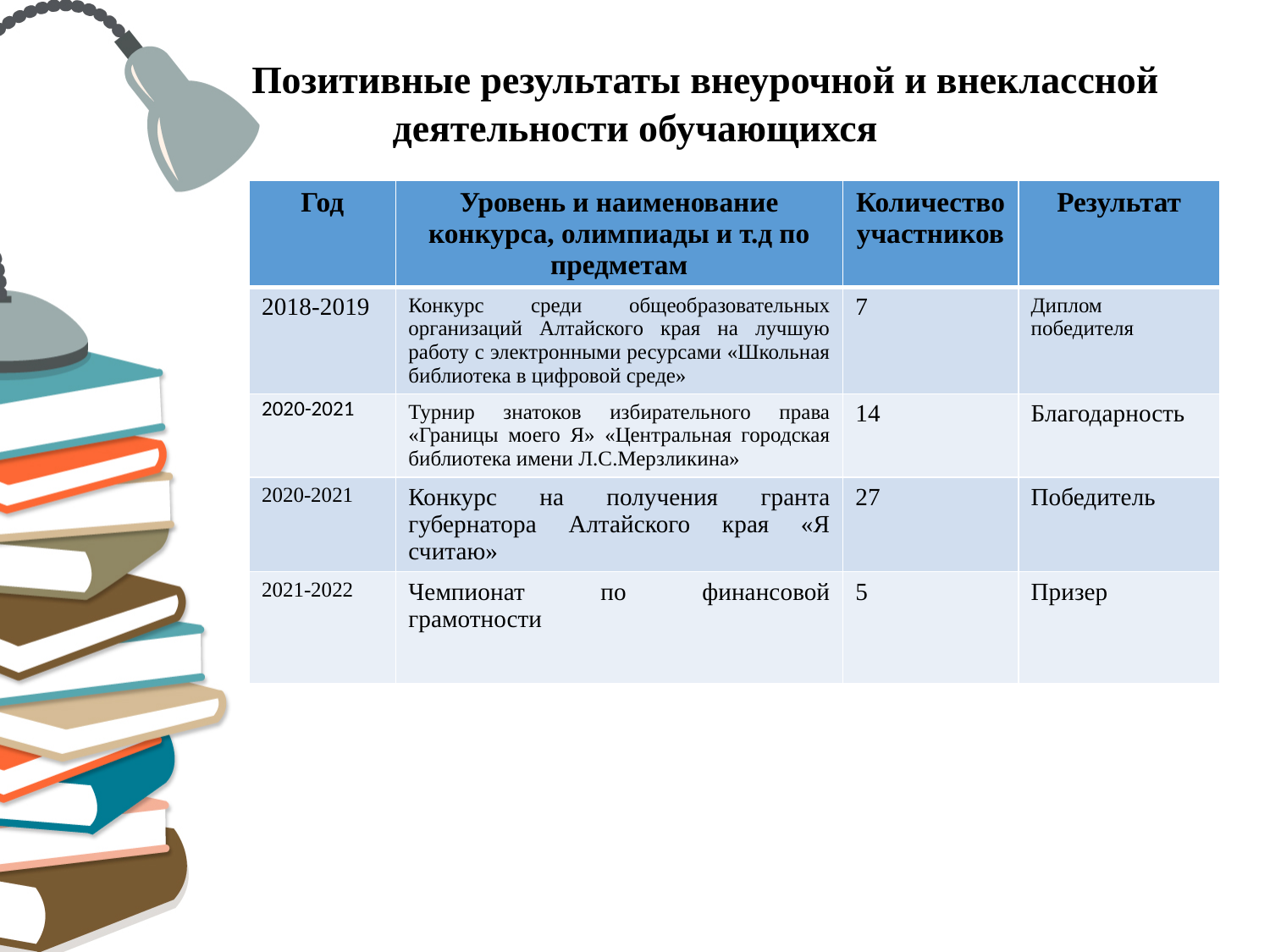

# Позитивные результаты внеурочной и внеклассной деятельности обучающихся

| Год | Уровень и наименование конкурса, олимпиады и т.д по предметам | Количество участников | Результат |
| --- | --- | --- | --- |
| 2018-2019 | Конкурс среди общеобразовательных организаций Алтайского края на лучшую работу с электронными ресурсами «Школьная библиотека в цифровой среде» | 7 | Диплом победителя |
| 2020-2021 | Турнир знатоков избирательного права «Границы моего Я» «Центральная городская библиотека имени Л.С.Мерзликина» | 14 | Благодарность |
| 2020-2021 | Конкурс на получения гранта губернатора Алтайского края «Я считаю» | 27 | Победитель |
| 2021-2022 | Чемпионат по финансовой грамотности | 5 | Призер |